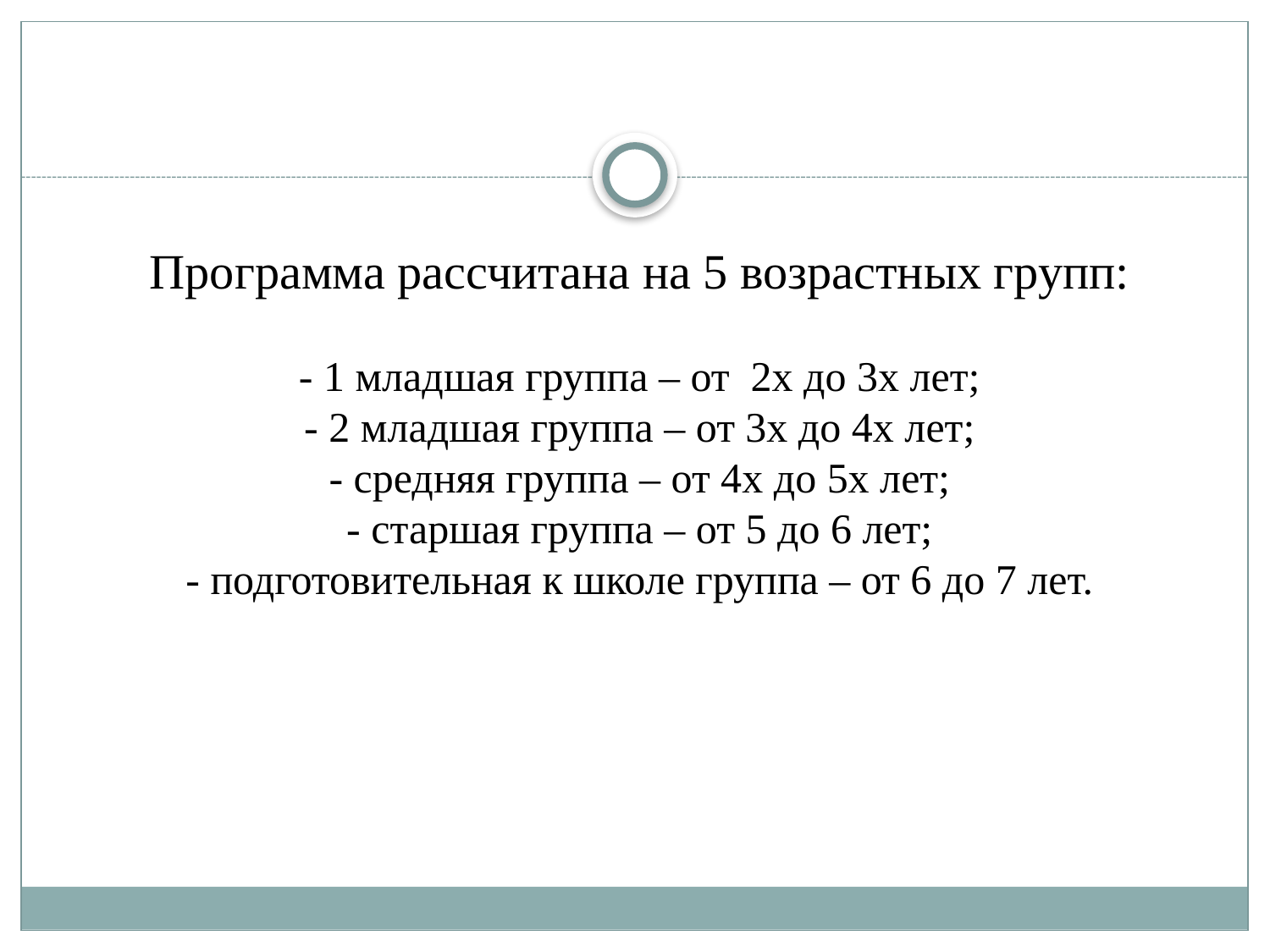

# Программа рассчитана на 5 возрастных групп: - 1 младшая группа – от  2х до 3х лет; - 2 младшая группа – от 3х до 4х лет; - средняя группа – от 4х до 5х лет; - старшая группа – от 5 до 6 лет; - подготовительная к школе группа – от 6 до 7 лет.